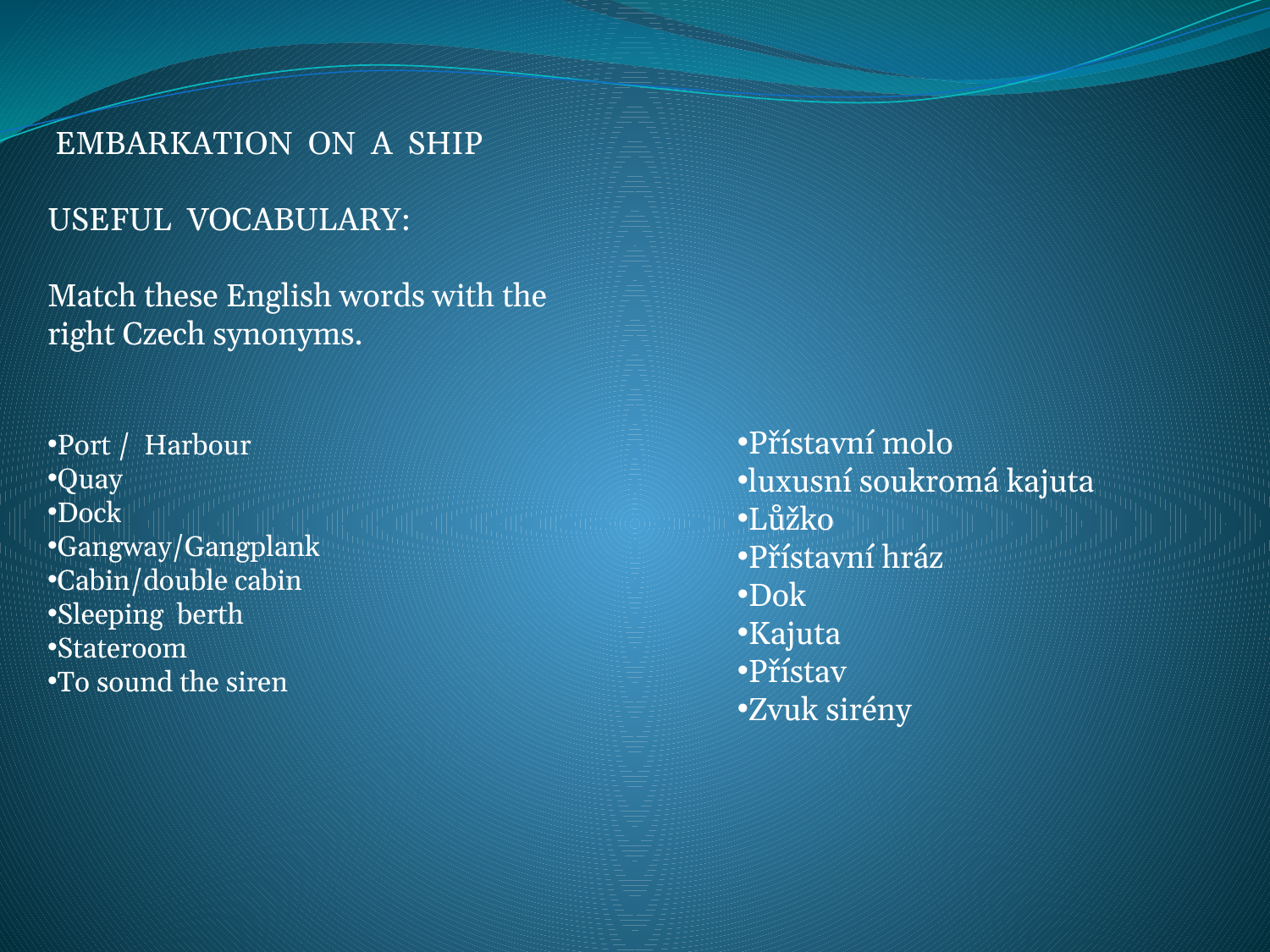

EMBARKATION  ON  A  SHIP

USEFUL  VOCABULARY:

Match these English words with the right Czech synonyms.

Port /  Harbour
Quay
Dock
Gangway/Gangplank
Cabin/double cabin
Sleeping  berth
Stateroom
To sound the siren
Přístavní molo
luxusní soukromá kajuta
Lůžko
Přístavní hráz
Dok
Kajuta
Přístav
Zvuk sirény